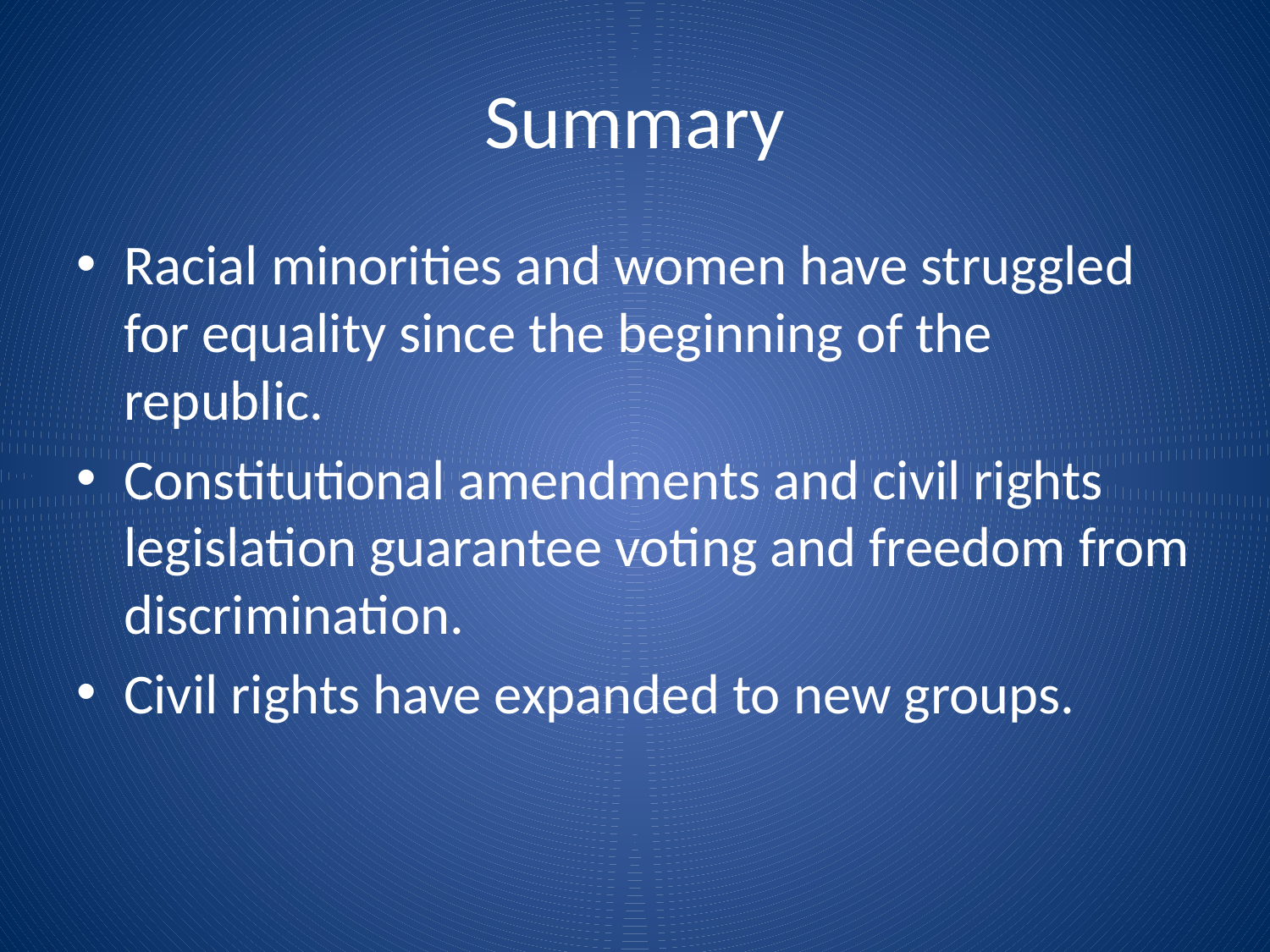

# Summary
Racial minorities and women have struggled for equality since the beginning of the republic.
Constitutional amendments and civil rights legislation guarantee voting and freedom from discrimination.
Civil rights have expanded to new groups.